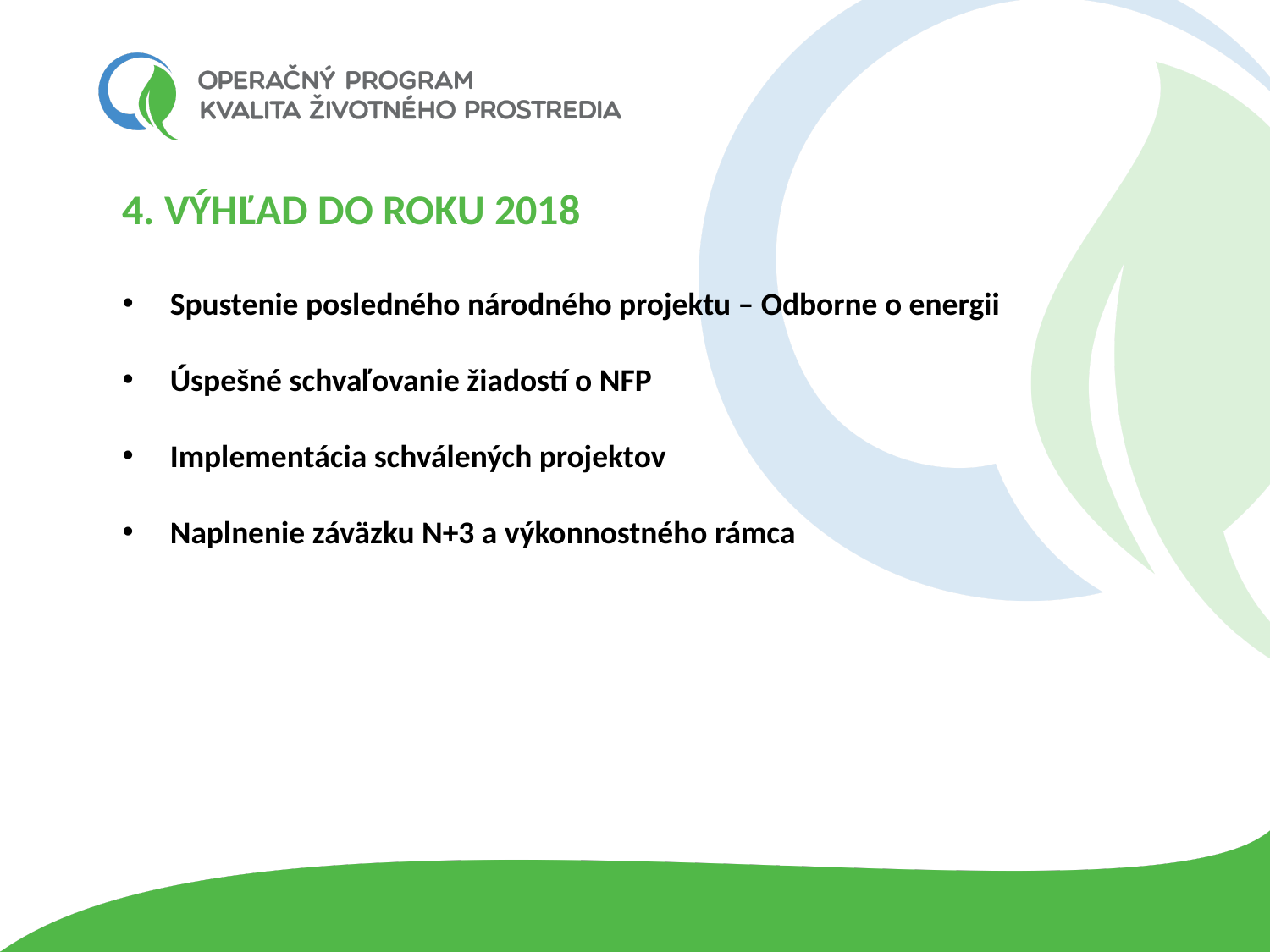

4. Výhľad do roku 2018

Spustenie posledného národného projektu – Odborne o energii

Úspešné schvaľovanie žiadostí o NFP

Implementácia schválených projektov

Naplnenie záväzku N+3 a výkonnostného rámca